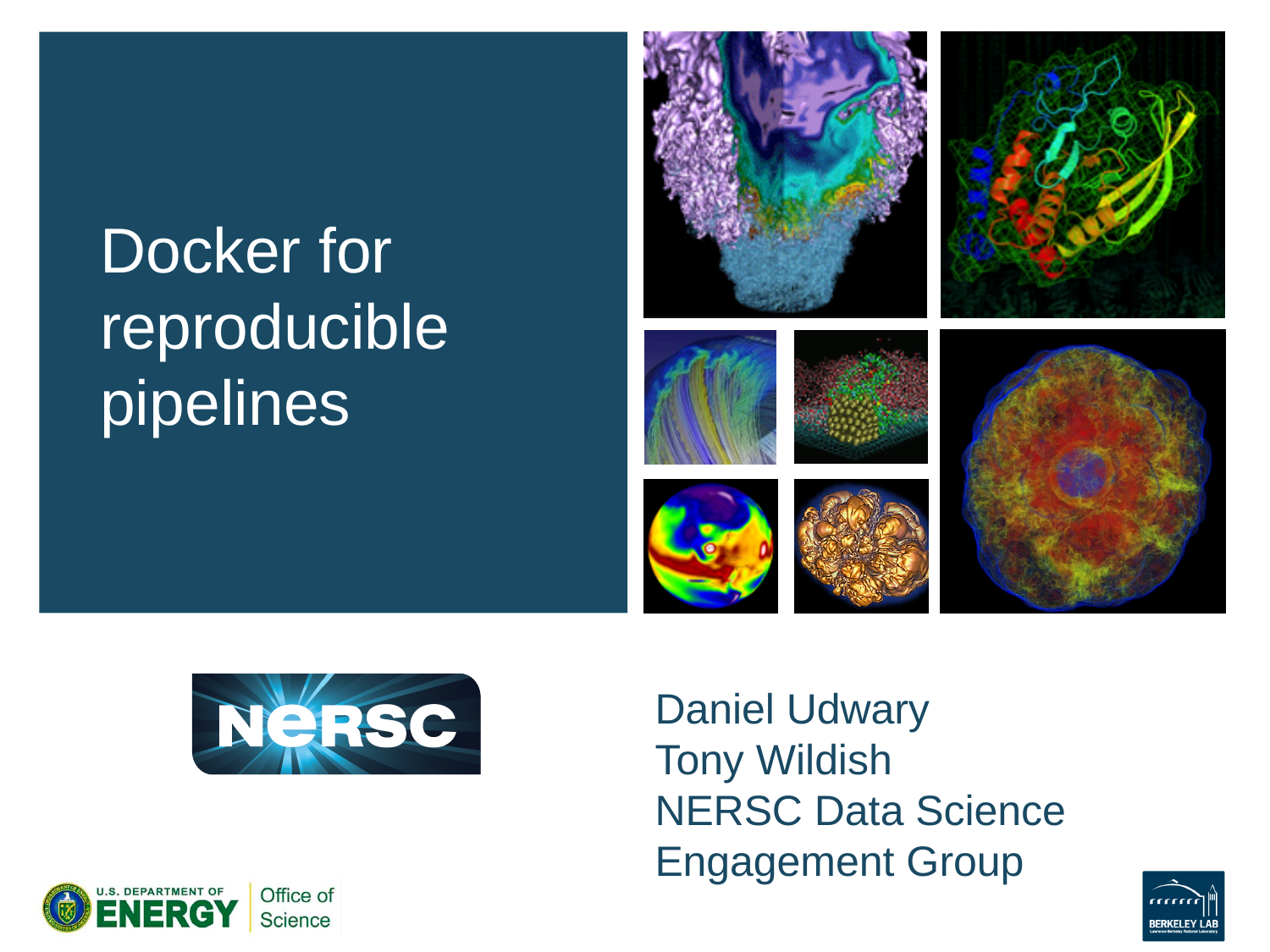

Docker for reproducible pipelines
# Daniel Udwary Tony Wildish NERSC Data Science Engagement Group